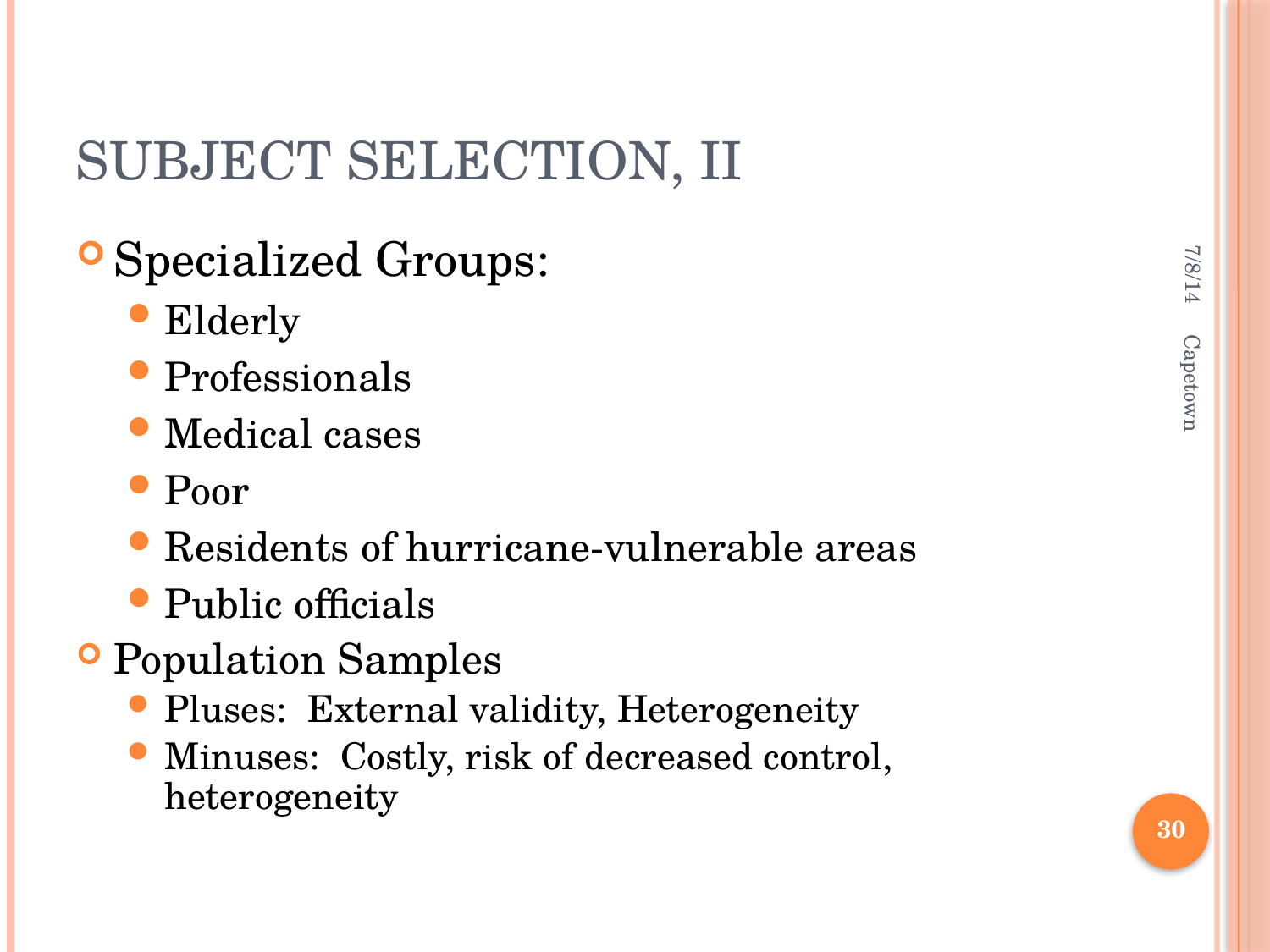

# Subject Selection, II
7/8/14
Specialized Groups:
Elderly
Professionals
Medical cases
Poor
Residents of hurricane-vulnerable areas
Public officials
Population Samples
Pluses:  External validity, Heterogeneity
Minuses:  Costly, risk of decreased control, heterogeneity

Capetown
30